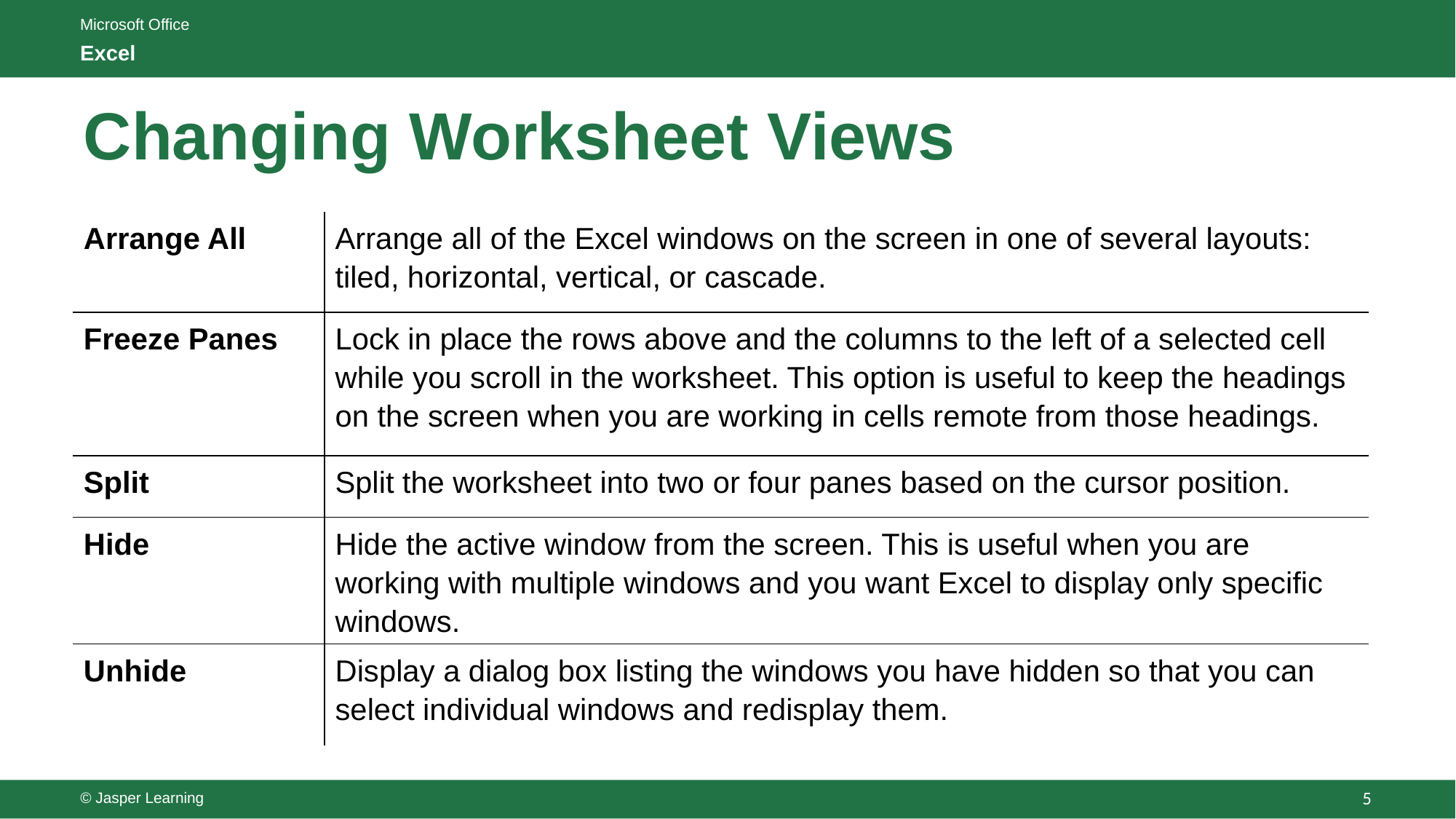

# Changing Worksheet Views

| Arrange All | Arrange all of the Excel windows on the screen in one of several layouts: tiled, horizontal, vertical, or cascade. |
| --- | --- |
| Freeze Panes | Lock in place the rows above and the columns to the left of a selected cell while you scroll in the worksheet. This option is useful to keep the headings on the screen when you are working in cells remote from those headings. |
| Split | Split the worksheet into two or four panes based on the cursor position. |
| Hide | Hide the active window from the screen. This is useful when you are working with multiple windows and you want Excel to display only specific windows. |
| Unhide | Display a dialog box listing the windows you have hidden so that you can select individual windows and redisplay them. |
© Jasper Learning
5